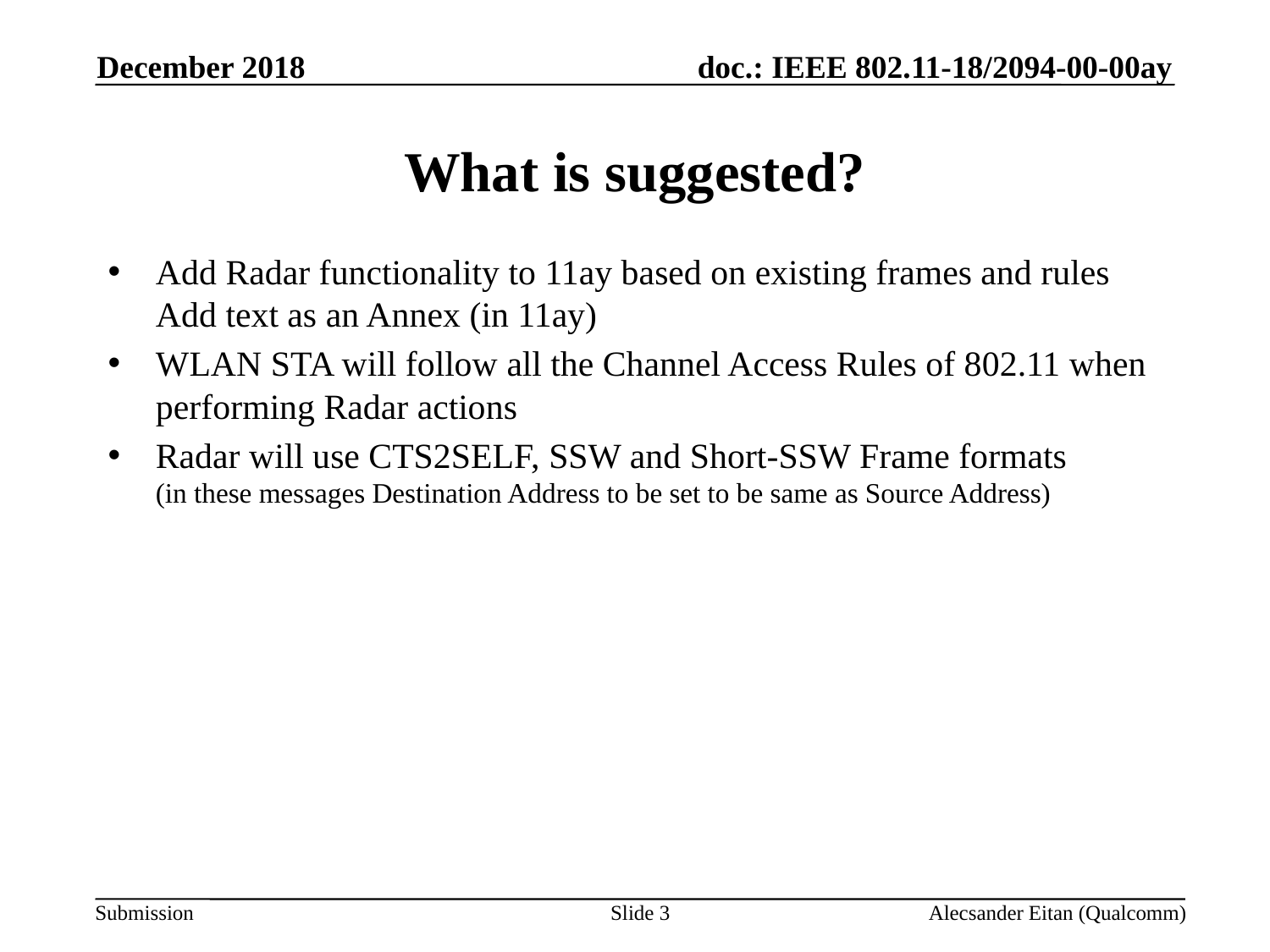

December 2018
# What is suggested?
Add Radar functionality to 11ay based on existing frames and rules
Add text as an Annex (in 11ay)
WLAN STA will follow all the Channel Access Rules of 802.11 when performing Radar actions
Radar will use CTS2SELF, SSW and Short-SSW Frame formats
(in these messages Destination Address to be set to be same as Source Address)

Slide 3
Alecsander Eitan (Qualcomm)